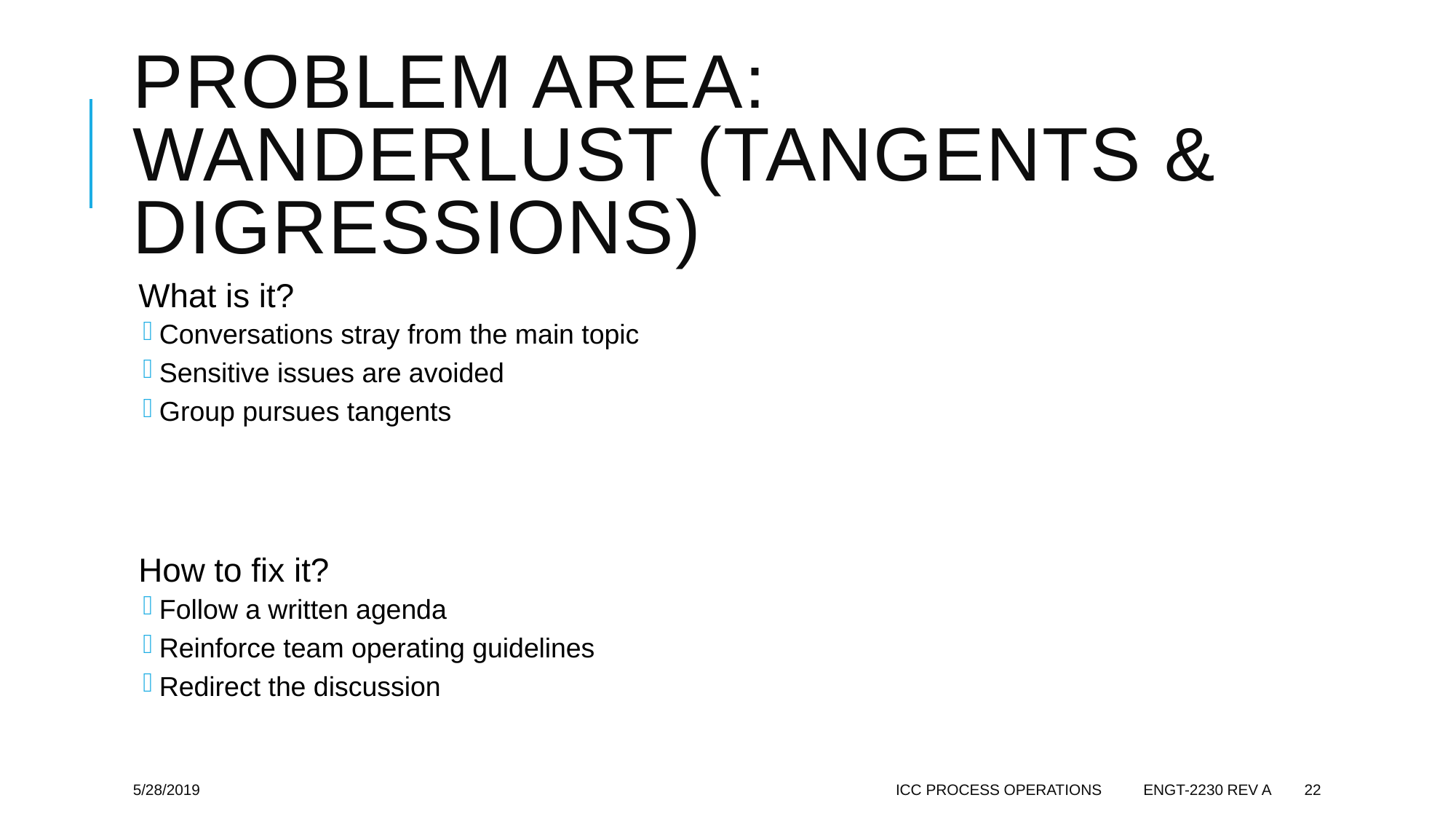

# Problem Area: Wanderlust (Tangents & Digressions)
What is it?
Conversations stray from the main topic
Sensitive issues are avoided
Group pursues tangents

How to fix it?
Follow a written agenda
Reinforce team operating guidelines
Redirect the discussion
5/28/2019
ICC Process Operations          ENGT-2230 Rev A
22